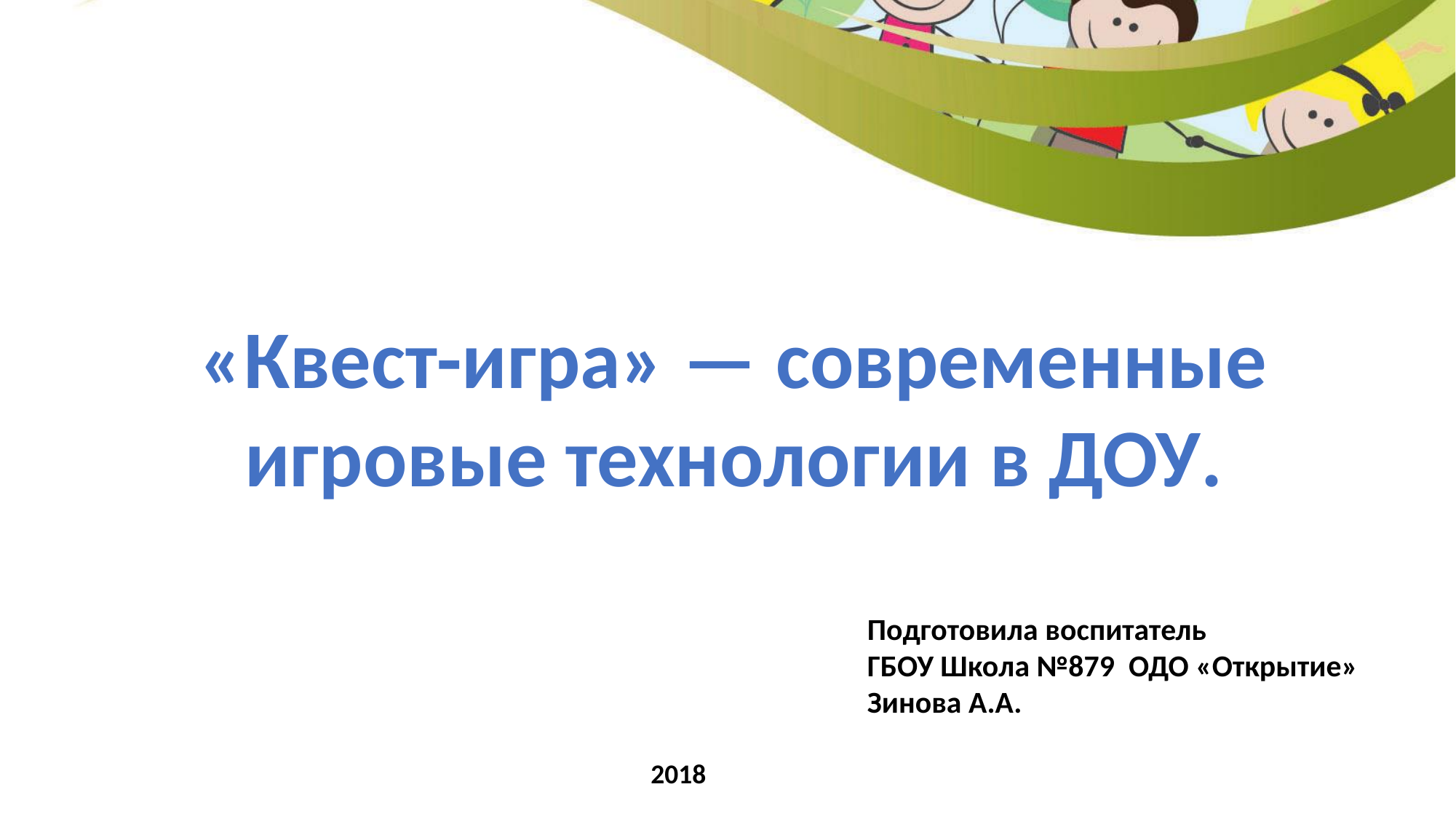

«Квест-игра» — современные игровые технологии в ДОУ.
#
Подготовила воспитатель
ГБОУ Школа №879  ОДО «Открытие»
Зинова А.А.
2018